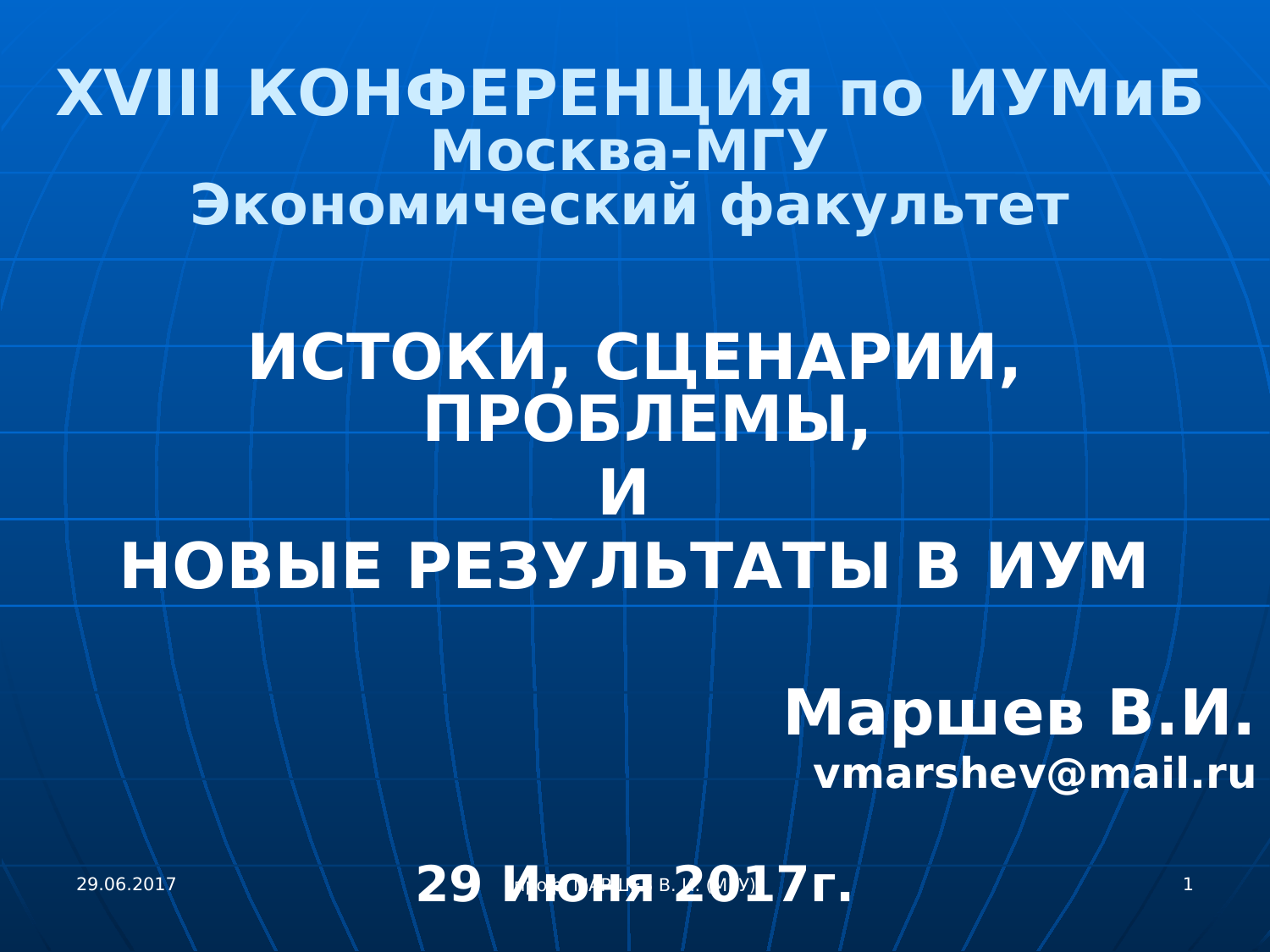

# XVIII КОНФЕРЕНЦИЯ по ИУМиБ Москва-МГУ Экономический факультет

ИСТОКИ, СЦЕНАРИИ, Проблемы,
и
новые результаты в ИУМ

Маршев В.И.
vmarshev@mail.ru

29 Июня 2017г.

29.06.2017
1
проф. МАРШЕВ В. И. (МГУ)